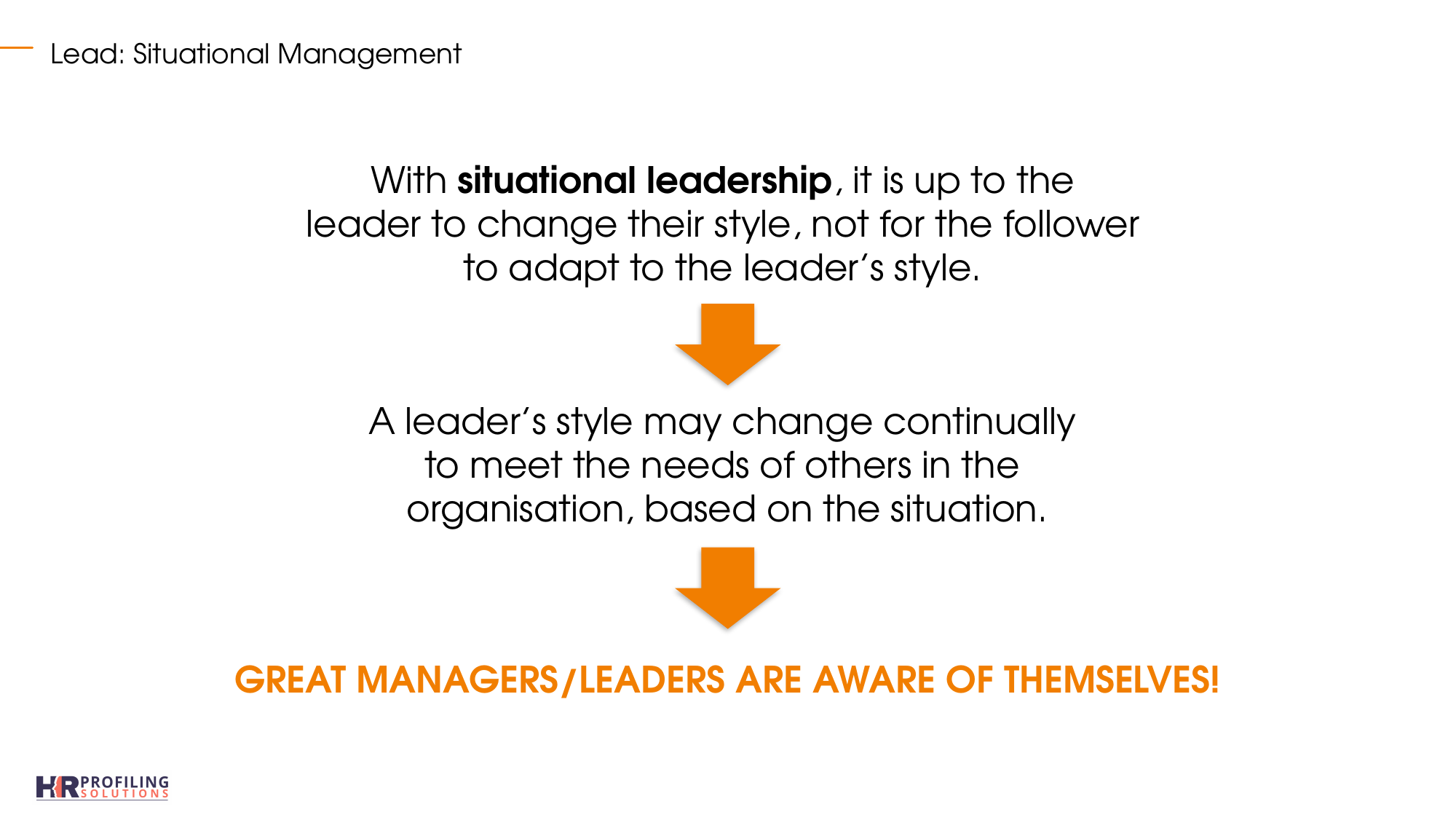

Lead: Situational Management
With situational leadership, it is up to the
leader to change their style, not for the follower
to adapt to the leader’s style.

A leader’s style may change continually
to meet the needs of others in the
organisation, based on the situation.

GREAT MANAGERS/LEADERS ARE AWARE OF THEMSELVES!